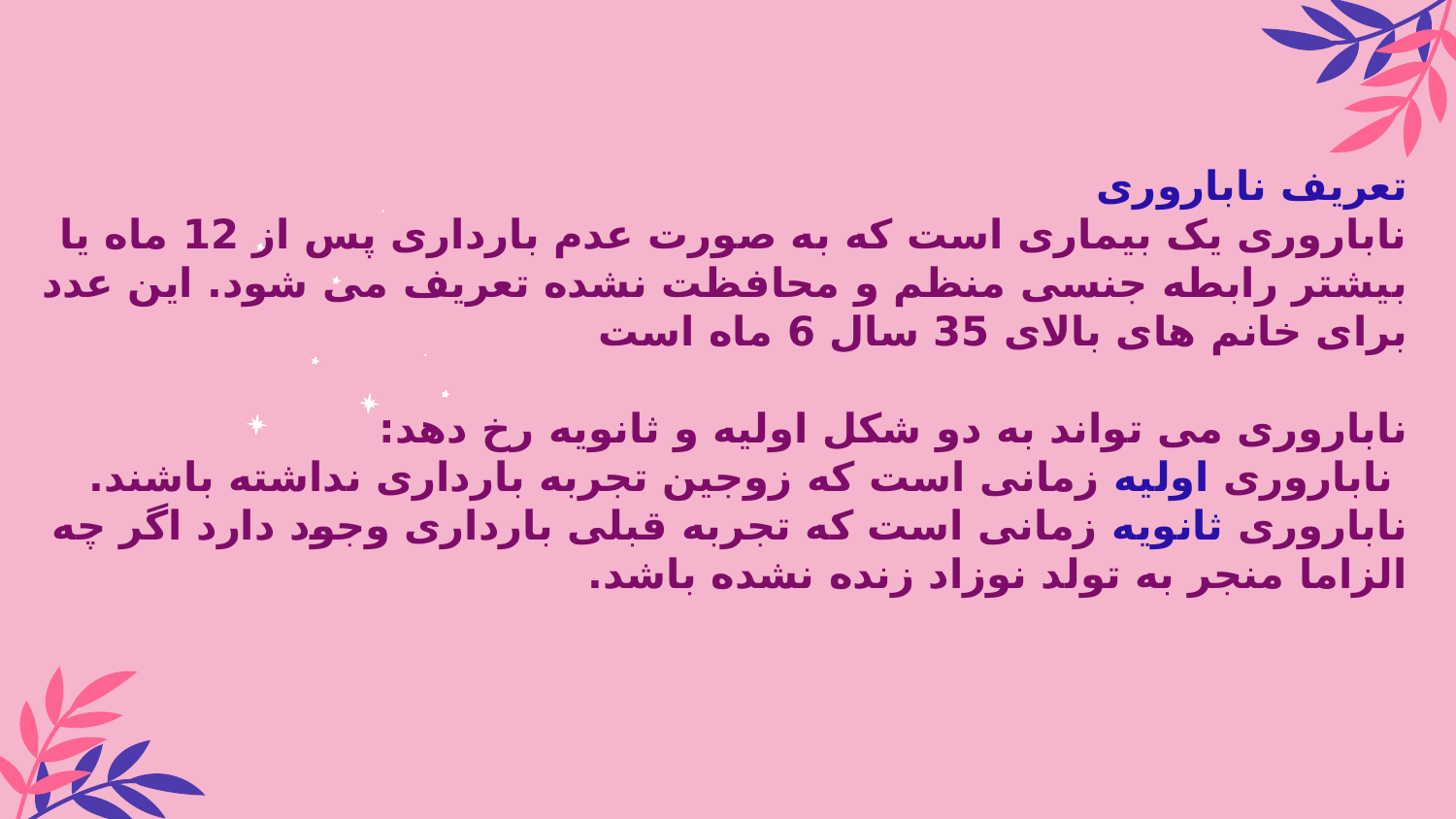

# تعریف ناباروری ناباروری یک بیماری است که به صورت عدم بارداری پس از 12 ماه یا بیشتر رابطه جنسی منظم و محافظت نشده تعریف می شود. این عدد برای خانم های بالای 35 سال 6 ماه است ناباروری می تواند به دو شکل اولیه و ثانویه رخ دهد: ناباروری اولیه زمانی است که زوجین تجربه بارداری نداشته باشند. ناباروری ثانویه زمانی است که تجربه قبلی بارداری وجود دارد اگر چه الزاما منجر به تولد نوزاد زنده نشده باشد.